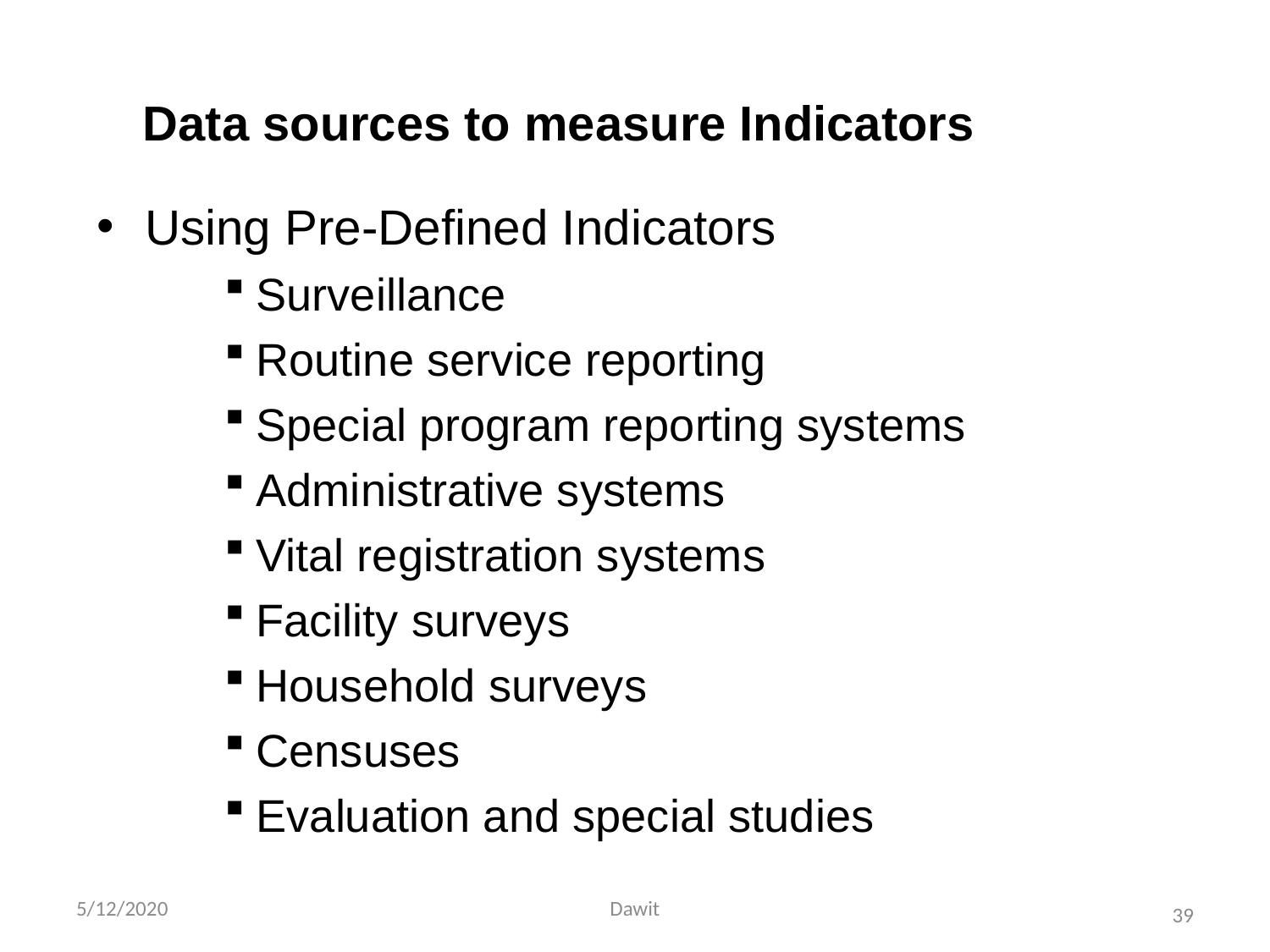

# Data sources to measure Indicators
Using Pre-Defined Indicators
Surveillance
Routine service reporting
Special program reporting systems
Administrative systems
Vital registration systems
Facility surveys
Household surveys
Censuses
Evaluation and special studies
5/12/2020
Dawit
39